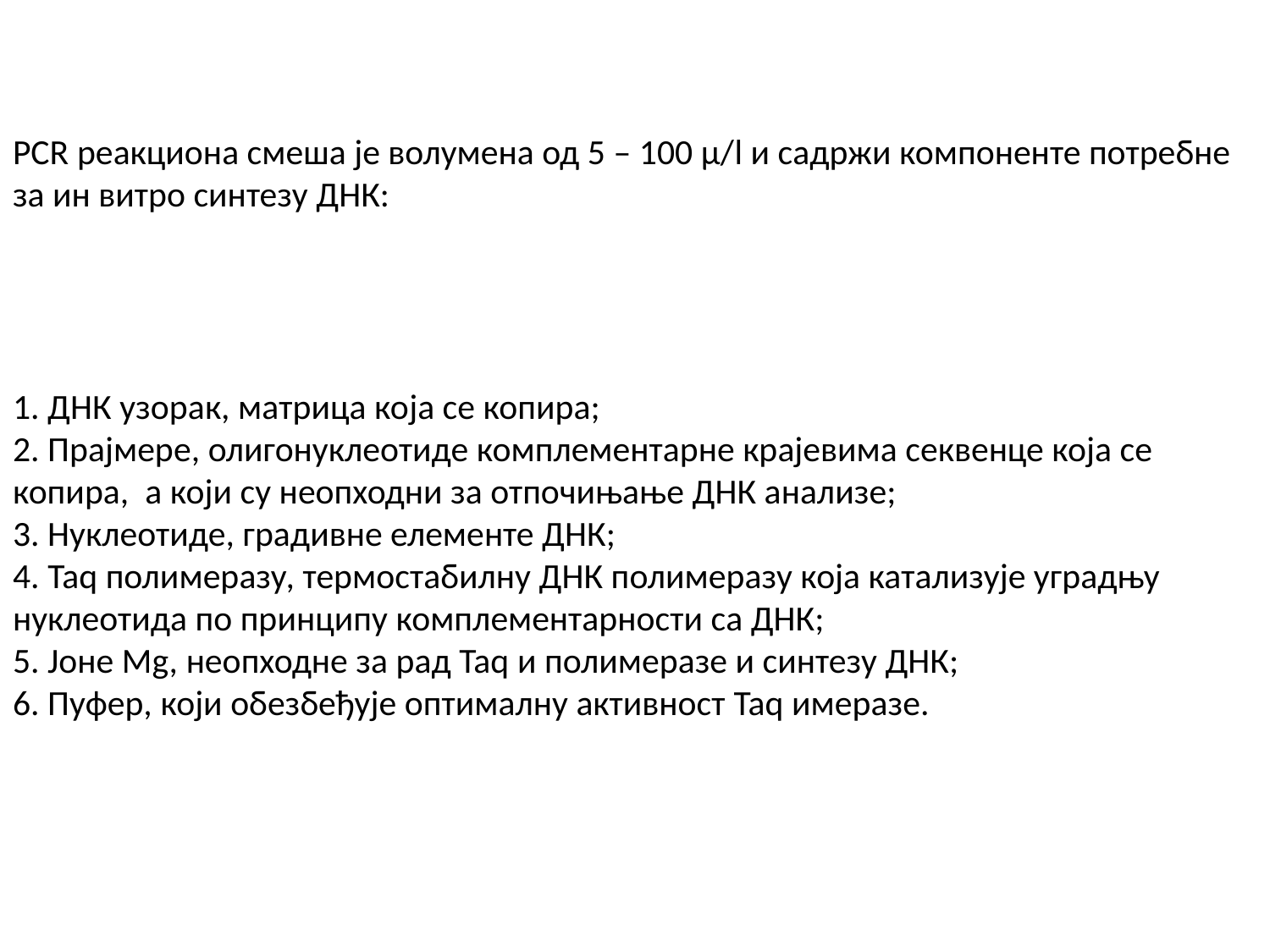

# PCR реакциона смеша је волумена од 5 – 100 µ/l и садржи компоненте потребне за ин витро синтезу ДНК: 1. ДНК узорак, матрица коja се копира; 2. Прајмере, олигонуклеотиде комплементарне крајевима секвенце која се копира,  а који су неопходни за отпочињање ДНК анализе; 3. Нуклеотиде, градивне елементе ДНК; 4. Taq полимеразу, термостабилну ДНК полимеразу која катализује уградњу нуклеотида по принципу комплементарности са ДНК; 5. Јоне Mg, неопходне за рад Taq и полимеразе и синтезу ДНК; 6. Пуфер, који обезбеђује оптималну активност Taq имеразе.